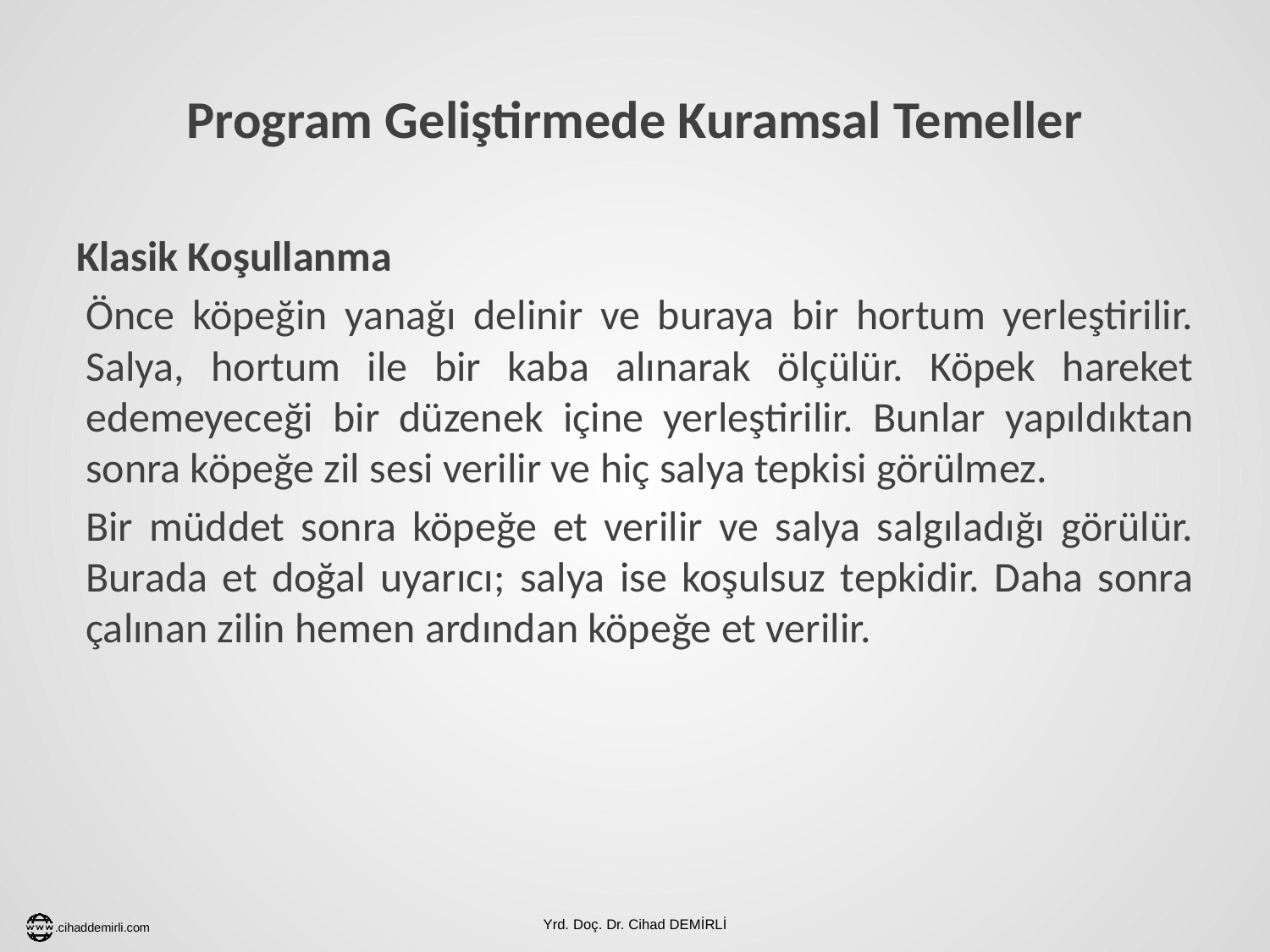

# Program Geliştirmede Kuramsal Temeller
Klasik Koşullanma
Önce köpeğin yanağı delinir ve buraya bir hortum yerleştirilir. Salya, hortum ile bir kaba alınarak ölçülür. Köpek hareket edemeyeceği bir düzenek içine yerleştirilir. Bunlar yapıldıktan sonra köpeğe zil sesi verilir ve hiç salya tepkisi görülmez.
Bir müddet sonra köpeğe et verilir ve salya salgıladığı görülür. Burada et doğal uyarıcı; salya ise koşulsuz tepkidir. Daha sonra çalınan zilin hemen ardından köpeğe et verilir.